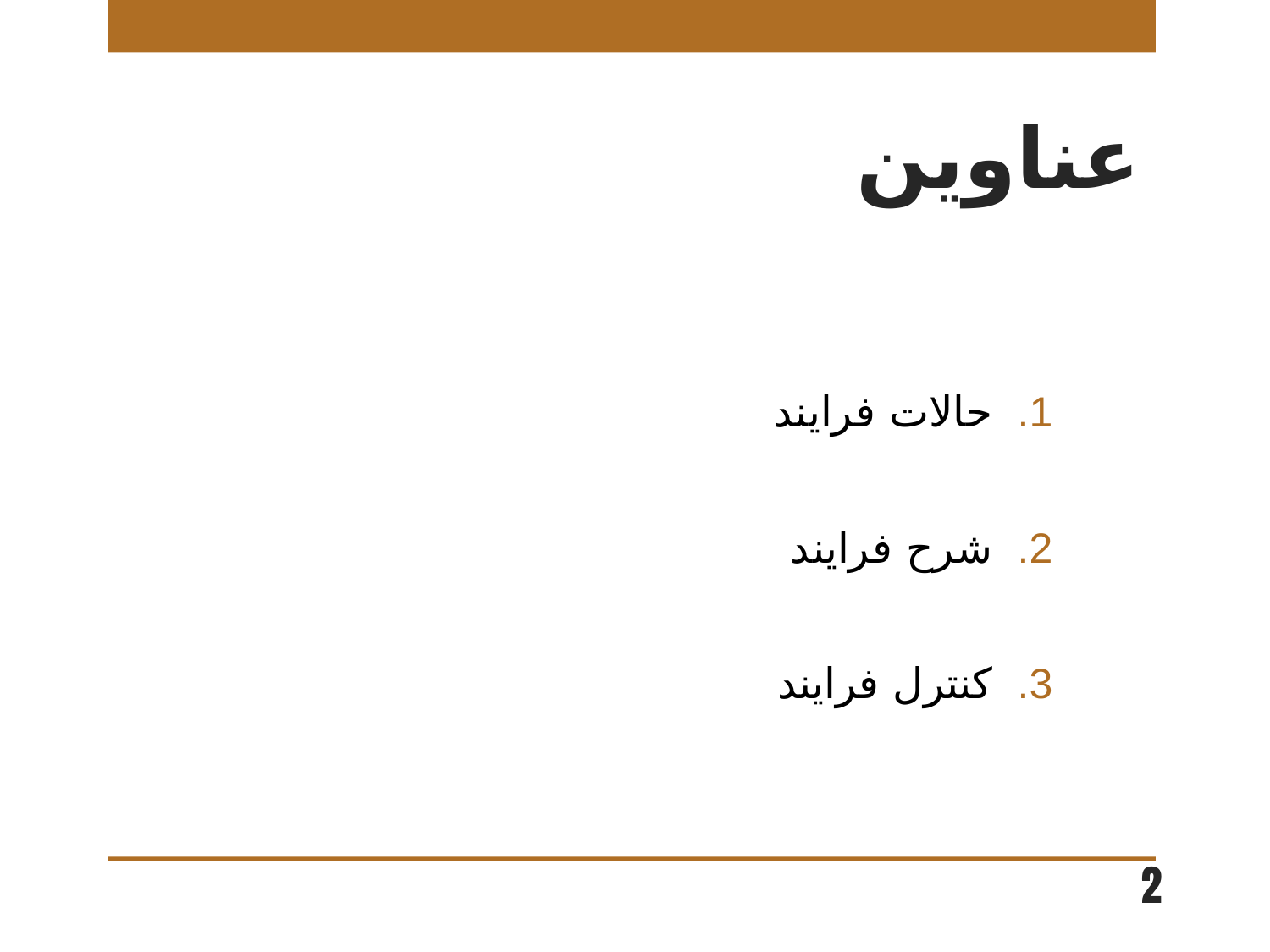

# عناوین
حالات فرایند
شرح فرایند
کنترل فرایند
2